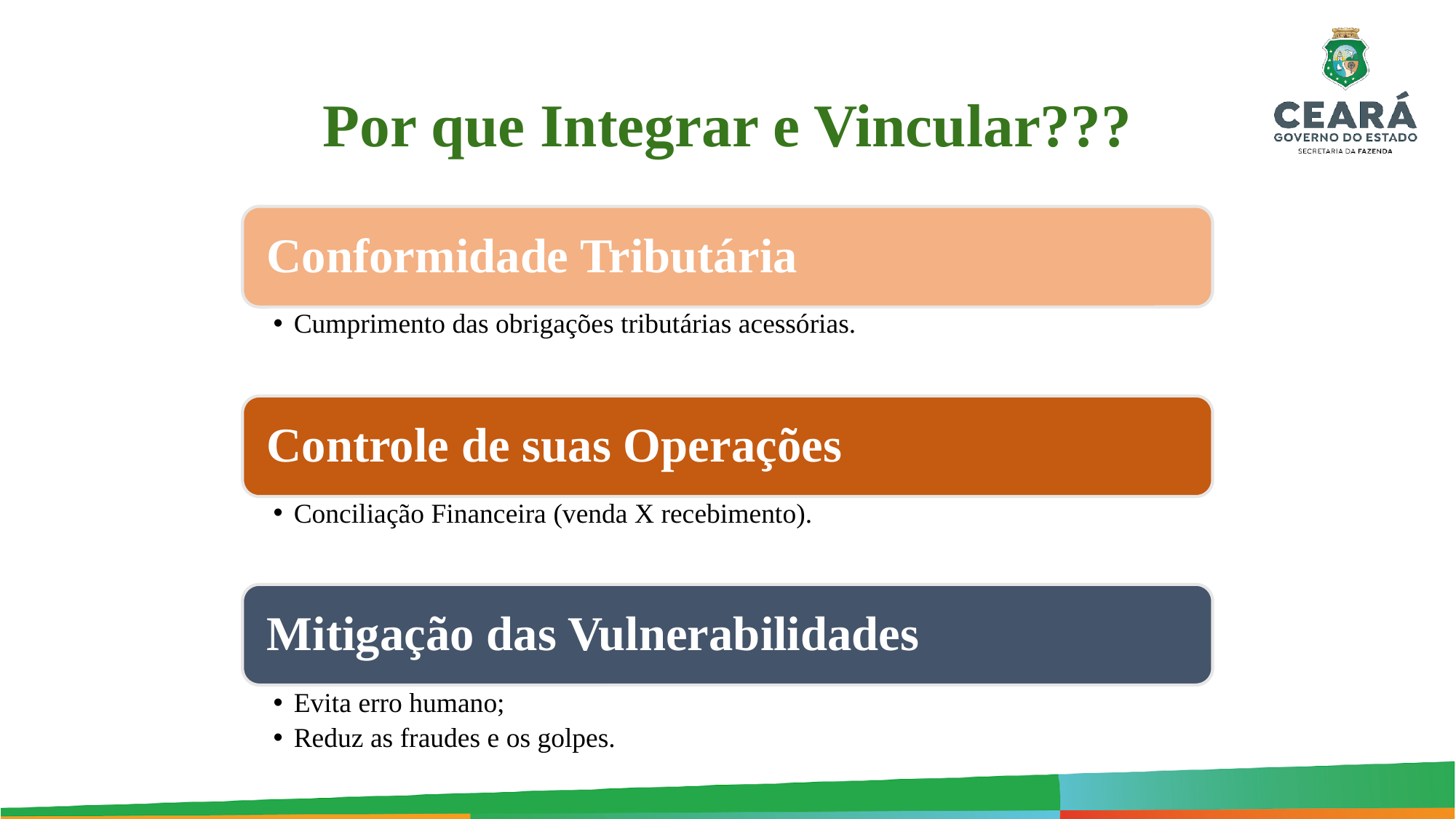

Por que Integrar e Vincular???
Conformidade Tributária
Cumprimento das obrigações tributárias acessórias.
Controle de suas Operações
Conciliação Financeira (venda X recebimento).
Mitigação das Vulnerabilidades
Evita erro humano;
Reduz as fraudes e os golpes.